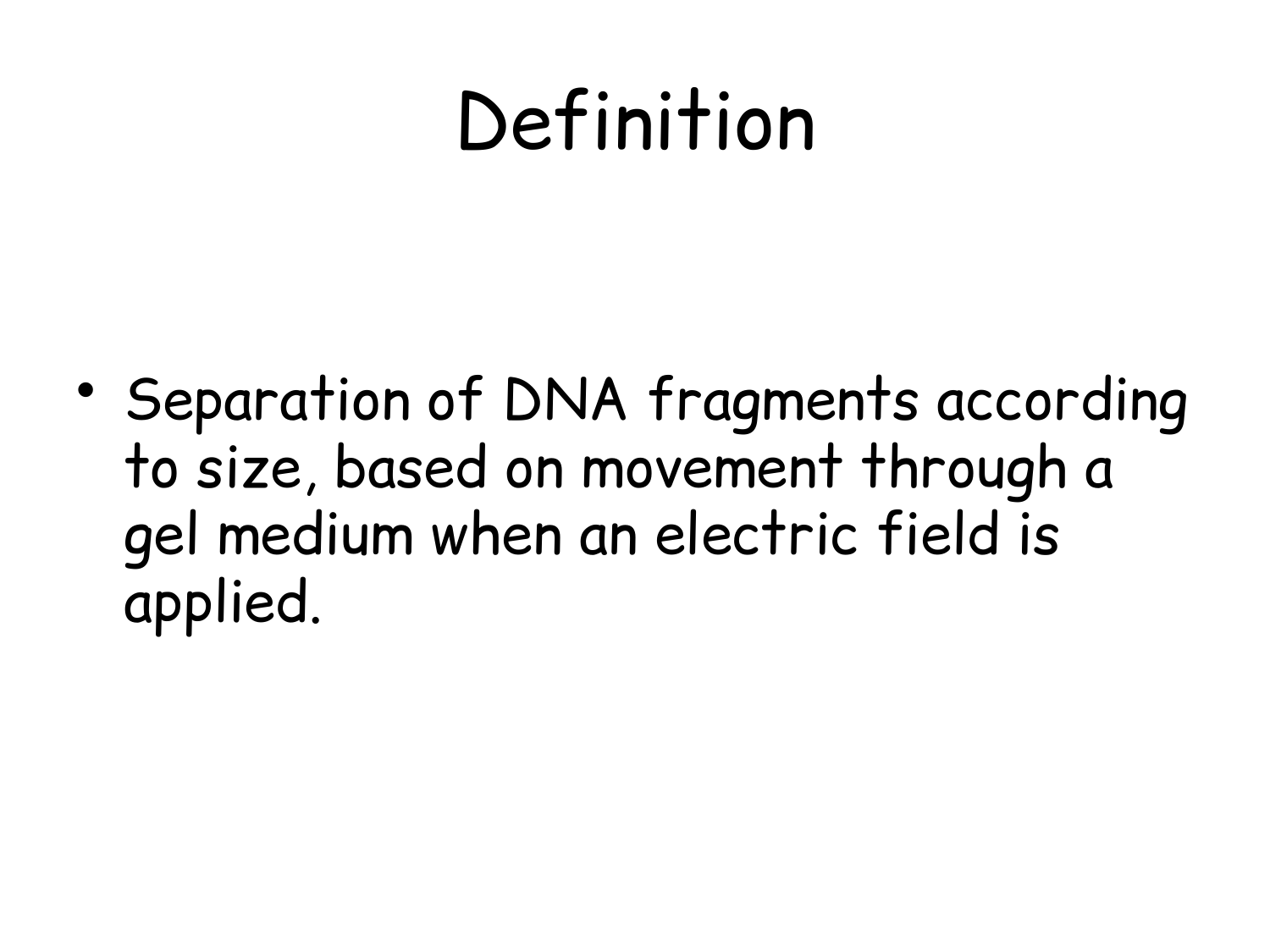

# Definition
Separation of DNA fragments according to size, based on movement through a gel medium when an electric field is applied.